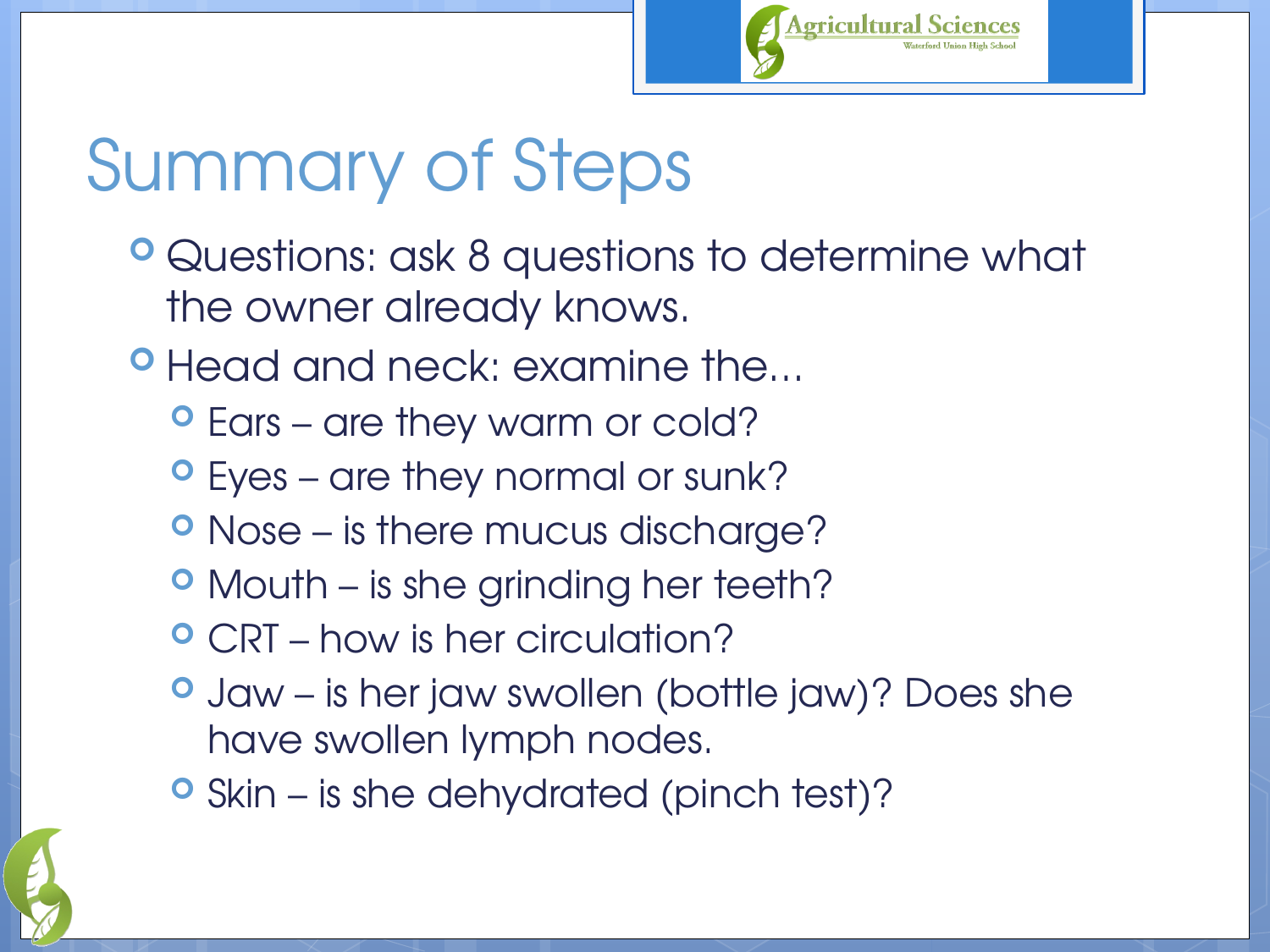

# Summary of Steps
Questions: ask 8 questions to determine what the owner already knows.
Head and neck: examine the…
Ears – are they warm or cold?
Eyes – are they normal or sunk?
Nose – is there mucus discharge?
Mouth – is she grinding her teeth?
CRT – how is her circulation?
Jaw – is her jaw swollen (bottle jaw)? Does she have swollen lymph nodes.
Skin – is she dehydrated (pinch test)?